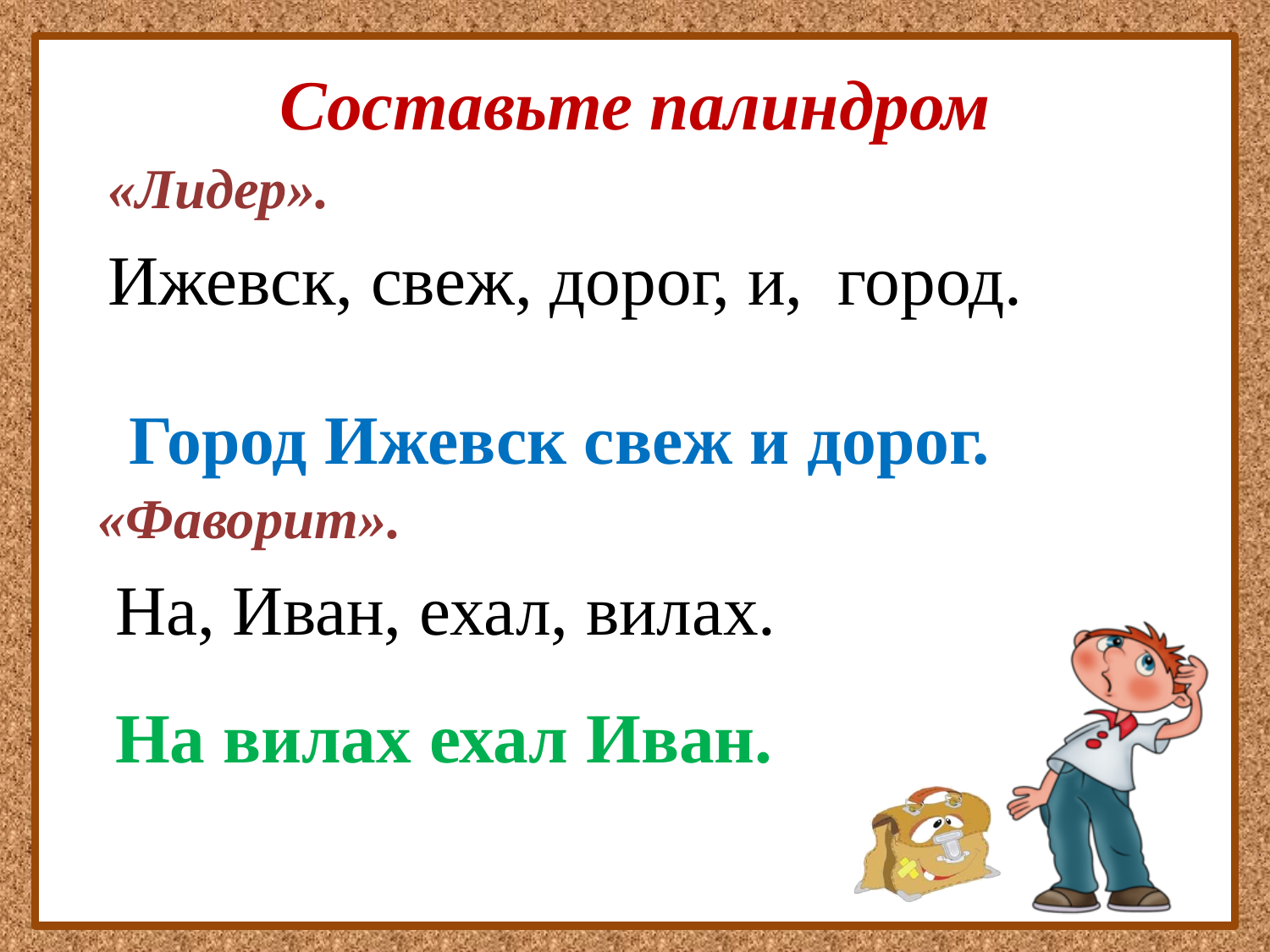

# Составьте палиндром
«Лидер».
Ижевск, свеж, дорог, и,  город.

Город Ижевск свеж и дорог.
«Фаворит».
 На, Иван, ехал, вилах.

 На вилах ехал Иван.